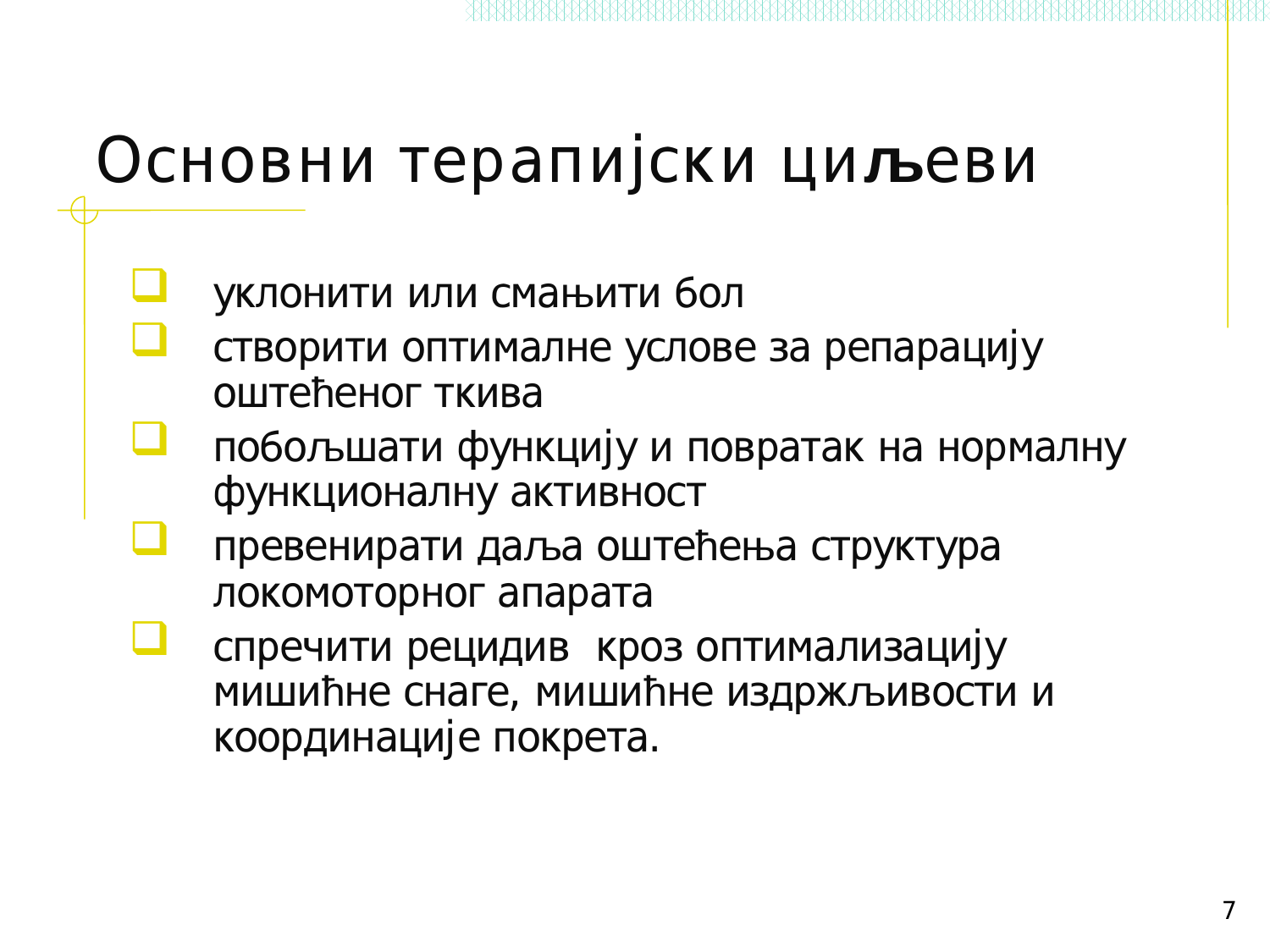

# Основни терапијски циљеви
уклонити или смањити бол
створити оптималне услове за репарацију оштећеног ткива
побољшати функцију и повратак на нормалну функционалну активност
превенирати даља оштећења структура локомоторног апарата
спречити рецидив  кроз оптимализацију мишићне снаге, мишићне издржљивости и координације покрета.

7